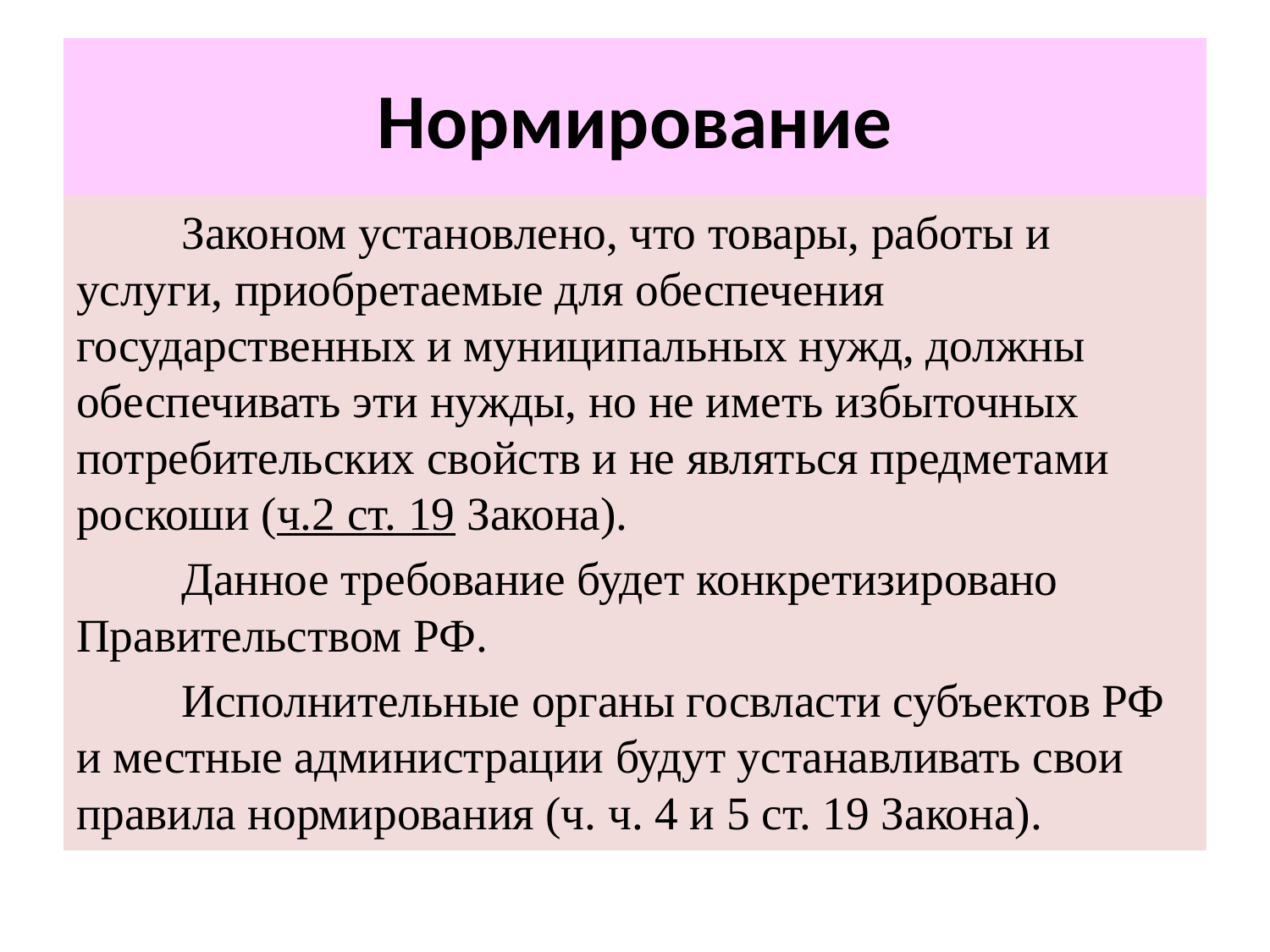

# Нормирование
  	Законом установлено, что товары, работы и услуги, приобретаемые для обеспечения государственных и муниципальных нужд, должны обеспечивать эти нужды, но не иметь избыточных потребительских свойств и не являться предметами роскоши (ч.2 ст. 19 Закона).
   	Данное требование будет конкретизировано Правительством РФ.
   	Исполнительные органы госвласти субъектов РФ и местные администрации будут устанавливать свои правила нормирования (ч. ч. 4 и 5 ст. 19 Закона).